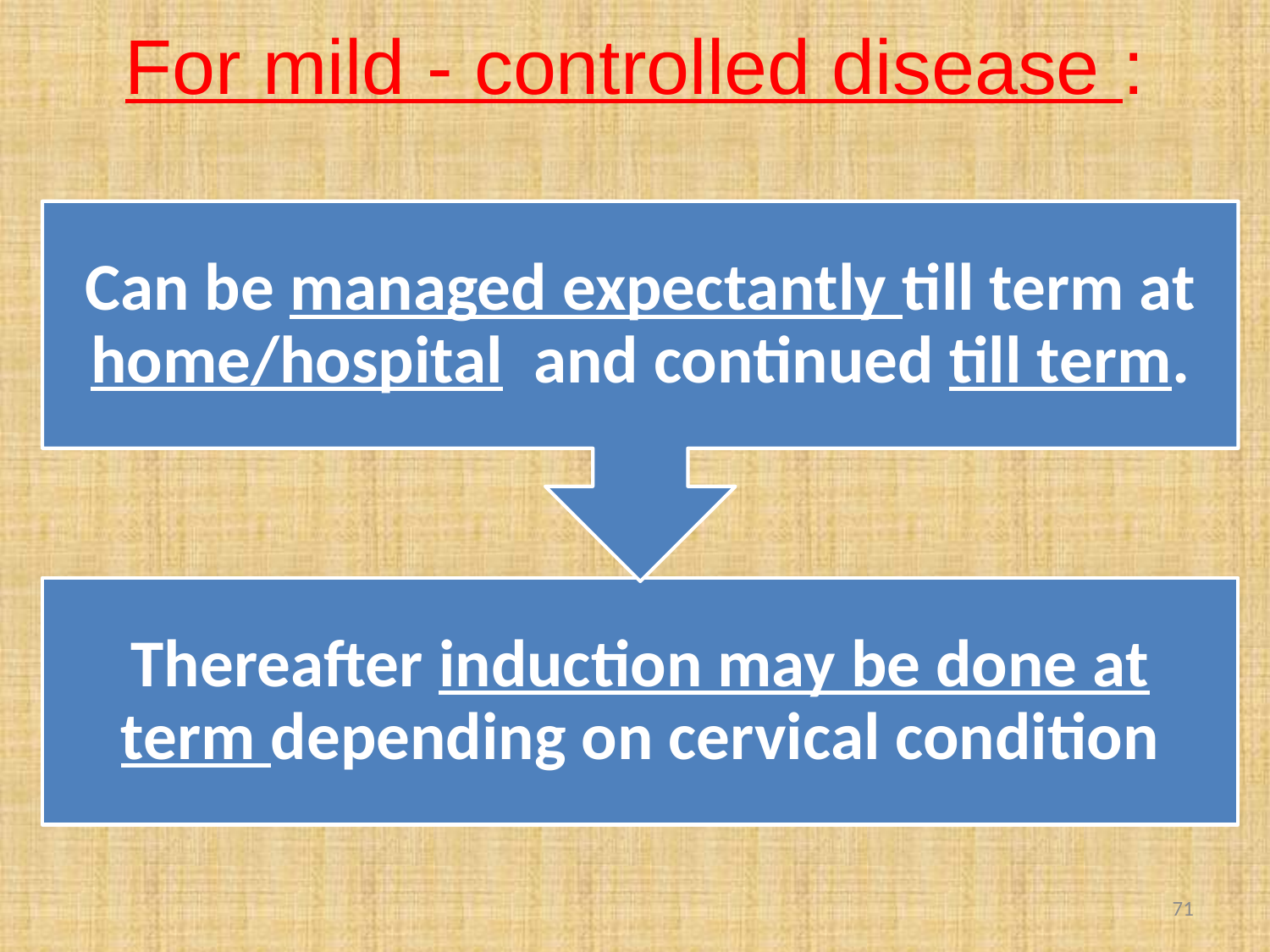

# For mild - controlled disease :
Thereafter induction may be done at term depending on cervical condition
Can be managed expectantly till term at home/hospital  and continued till term.
71